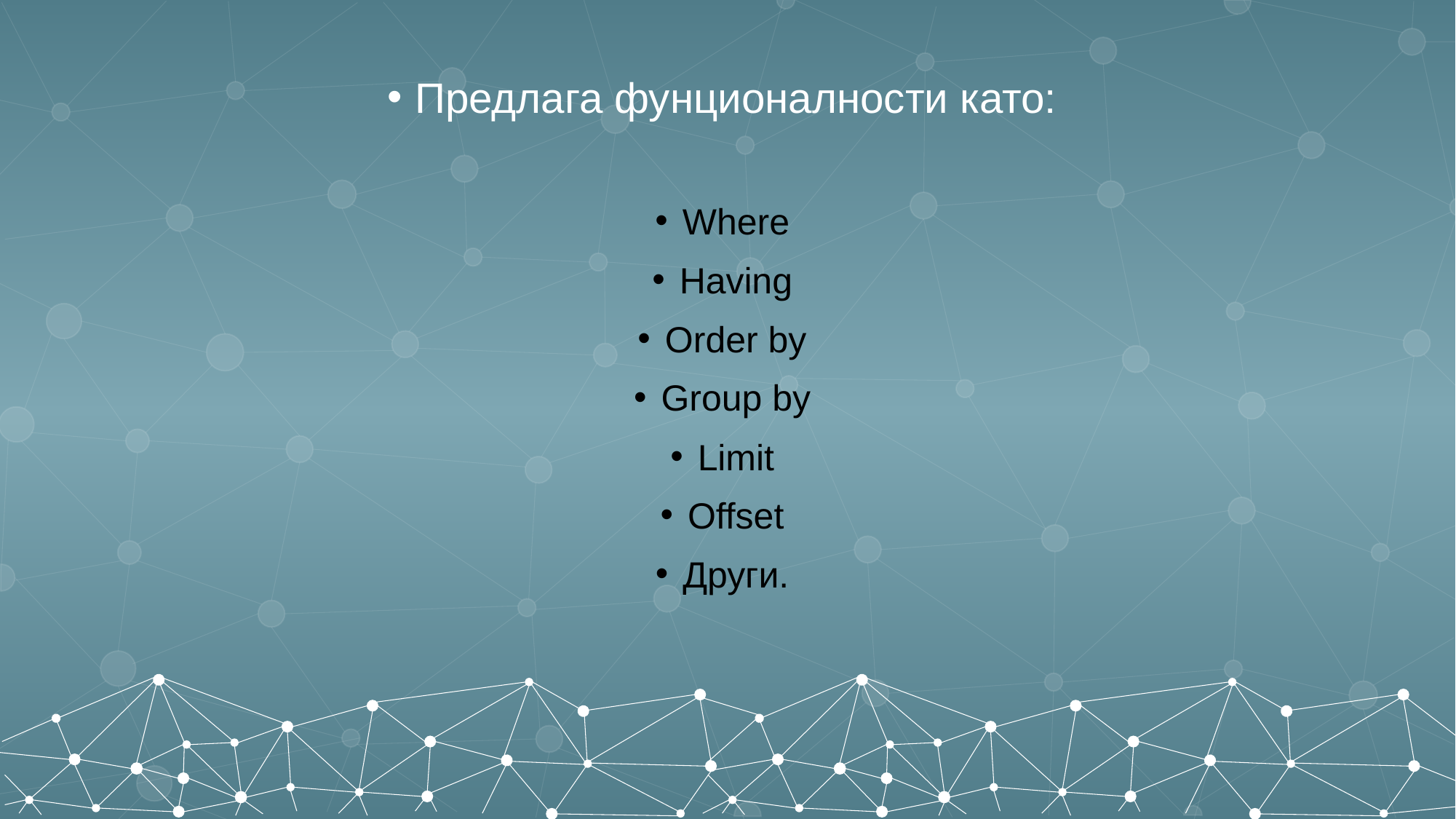

Предлага фунционалности като:

Where
Having
Order by
Group by
Limit
Offset
Други.